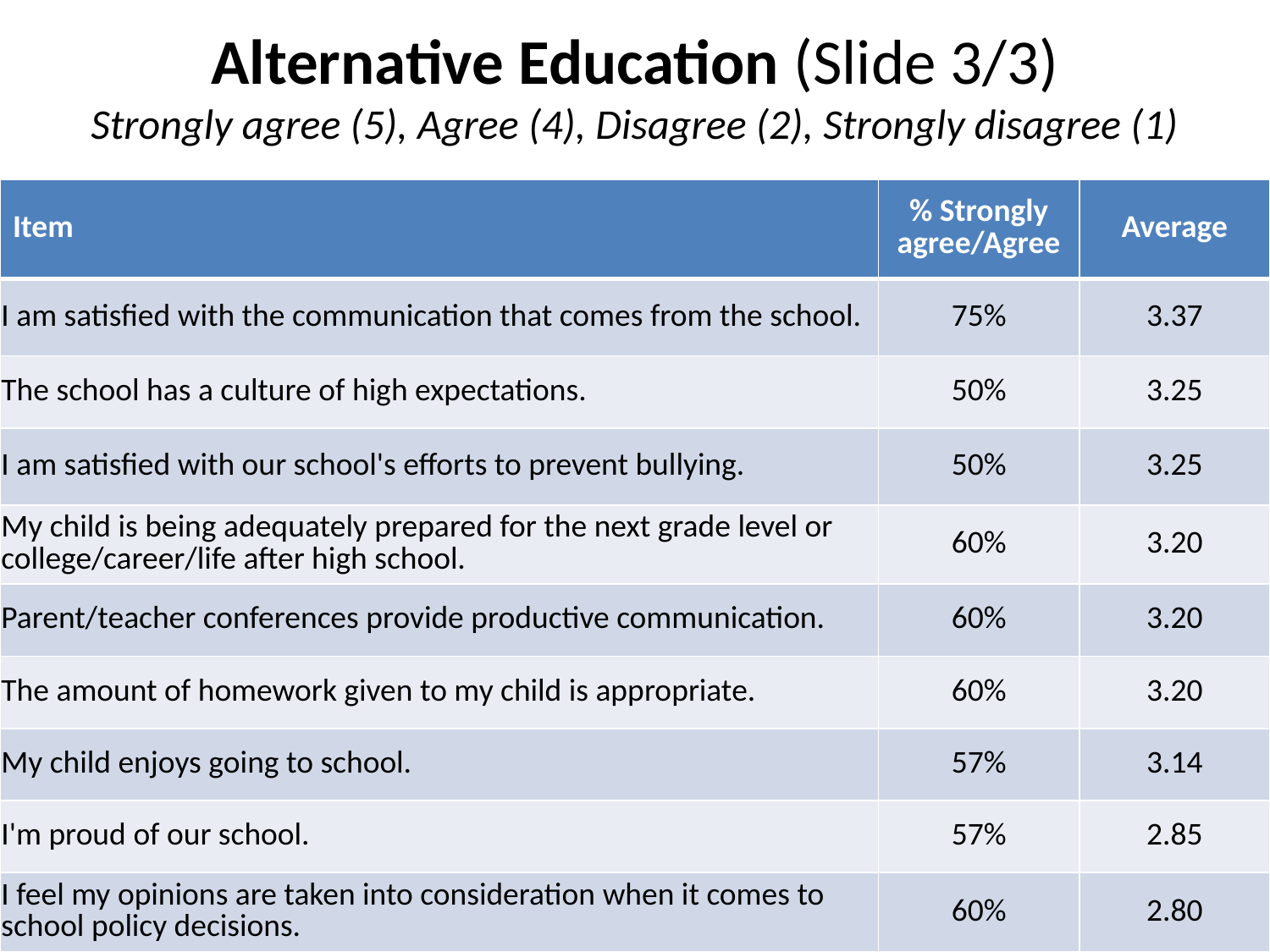

# Alternative Education (Slide 3/3) Strongly agree (5), Agree (4), Disagree (2), Strongly disagree (1)
| Item | % Strongly agree/Agree | Average |
| --- | --- | --- |
| I am satisfied with the communication that comes from the school. | 75% | 3.37 |
| The school has a culture of high expectations. | 50% | 3.25 |
| I am satisfied with our school's efforts to prevent bullying. | 50% | 3.25 |
| My child is being adequately prepared for the next grade level or college/career/life after high school. | 60% | 3.20 |
| Parent/teacher conferences provide productive communication. | 60% | 3.20 |
| The amount of homework given to my child is appropriate. | 60% | 3.20 |
| My child enjoys going to school. | 57% | 3.14 |
| I'm proud of our school. | 57% | 2.85 |
| I feel my opinions are taken into consideration when it comes to school policy decisions. | 60% | 2.80 |